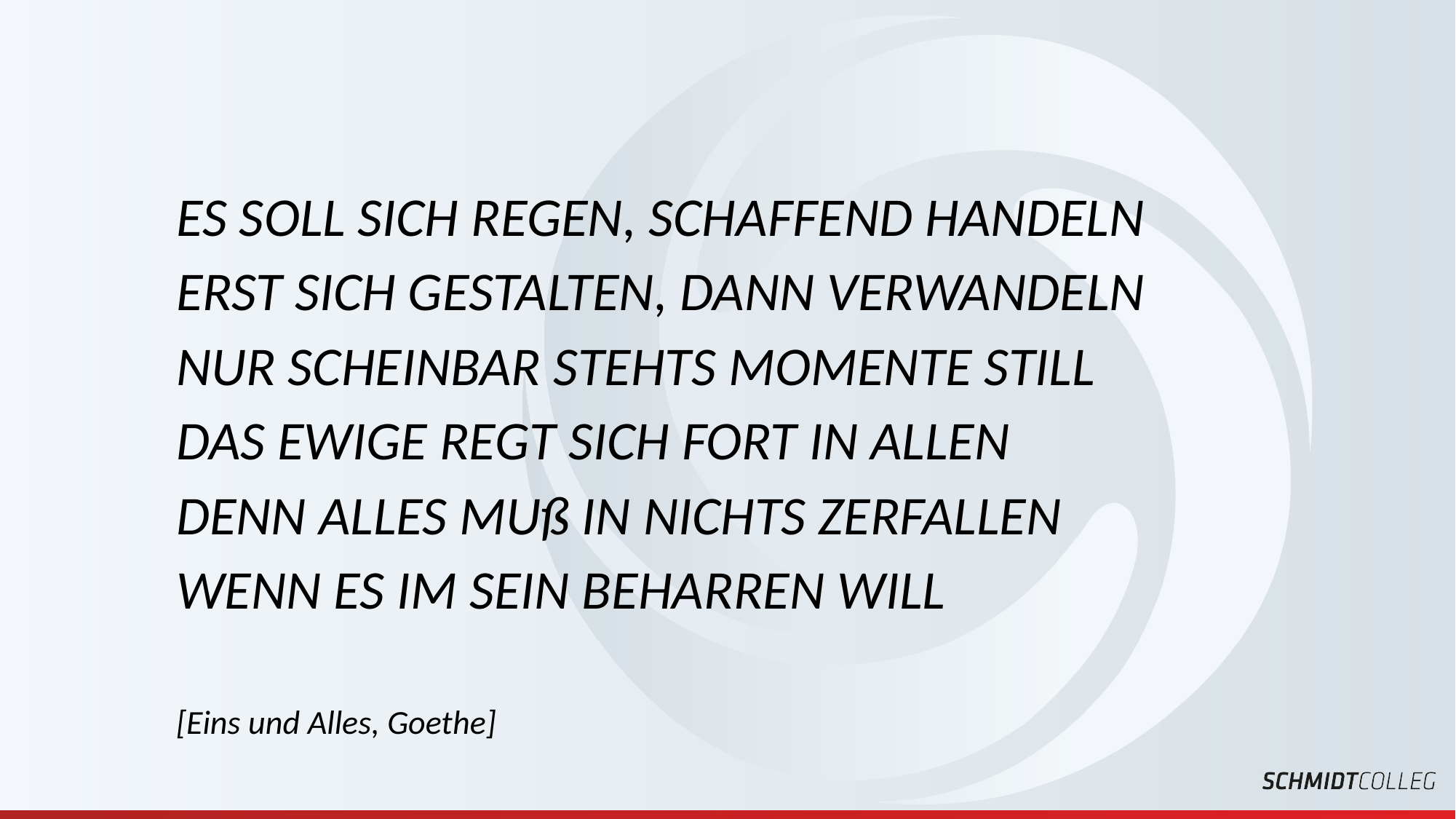

ES SOLL SICH REGEN, SCHAFFEND HANDELN
ERST SICH GESTALTEN, DANN VERWANDELN
NUR SCHEINBAR STEHTS MOMENTE STILL
DAS EWIGE REGT SICH FORT IN ALLEN
DENN ALLES MUß IN NICHTS ZERFALLEN
WENN ES IM SEIN BEHARREN WILL
[Eins und Alles, Goethe]